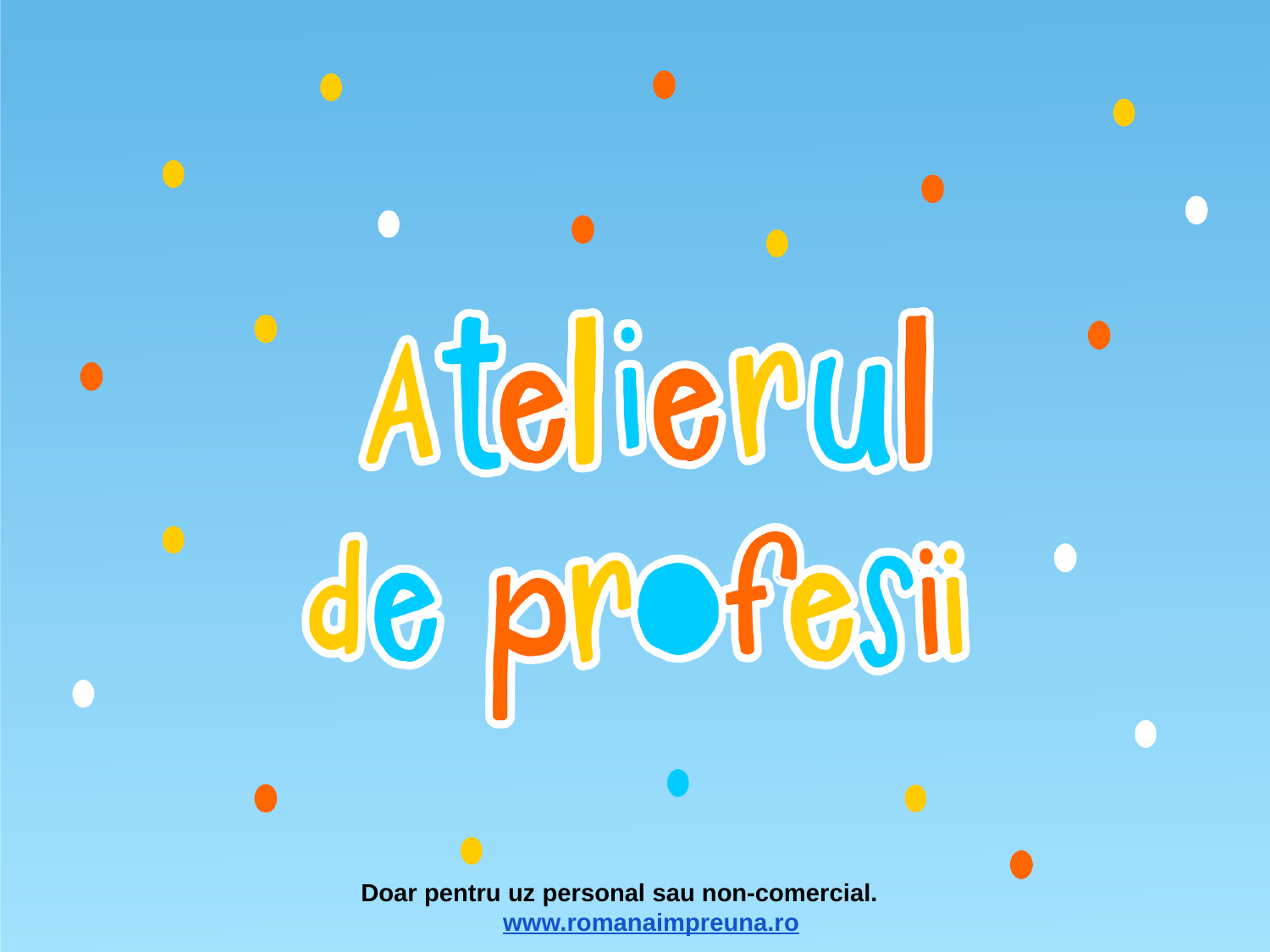

Doar pentru uz personal sau non-comercial.         www.romanaimpreuna.ro